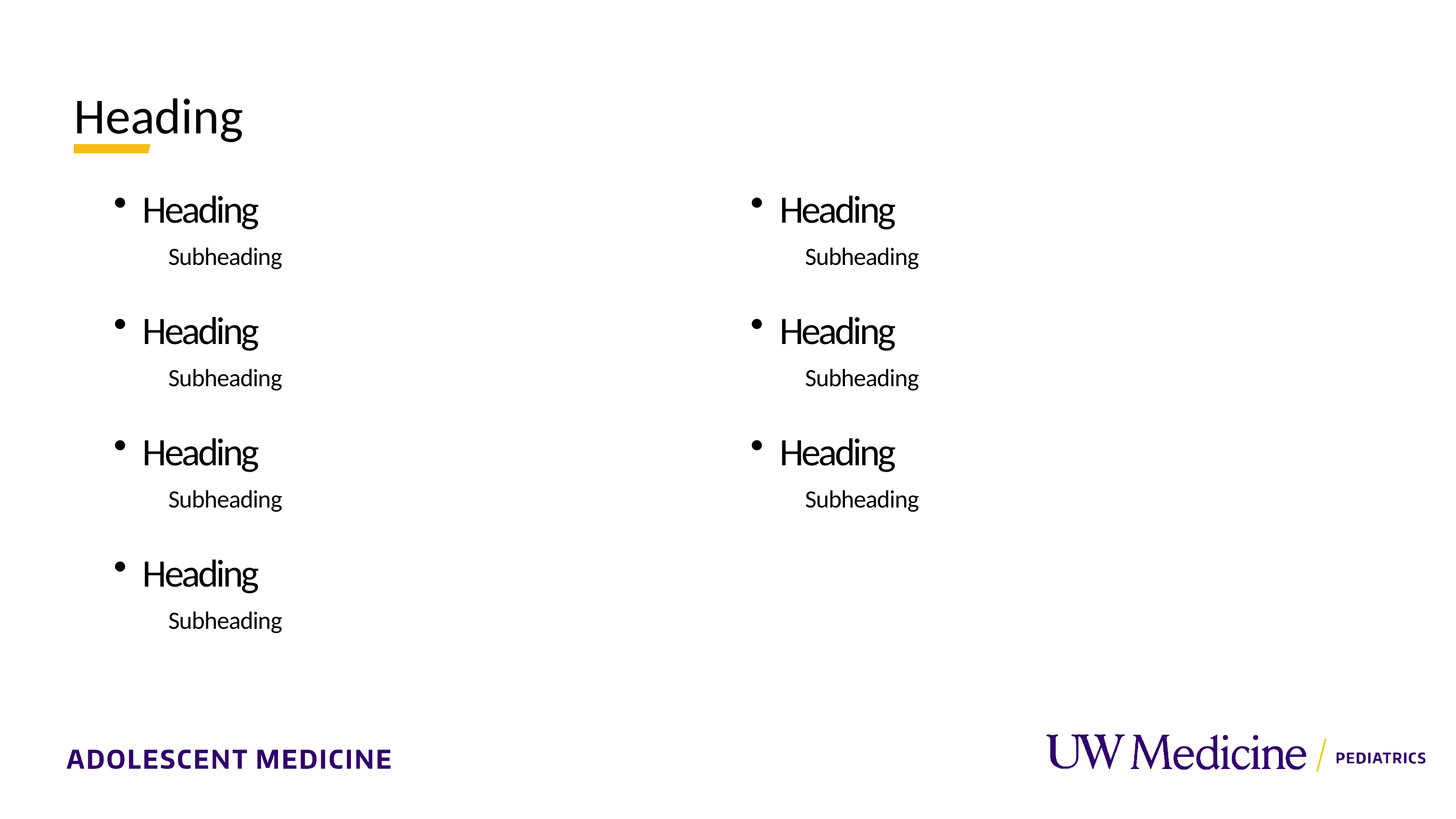

# Heading
Heading
Subheading
Heading
Subheading
Heading
Subheading
Heading
Subheading
Heading
Subheading
Heading
Subheading
Heading
Subheading